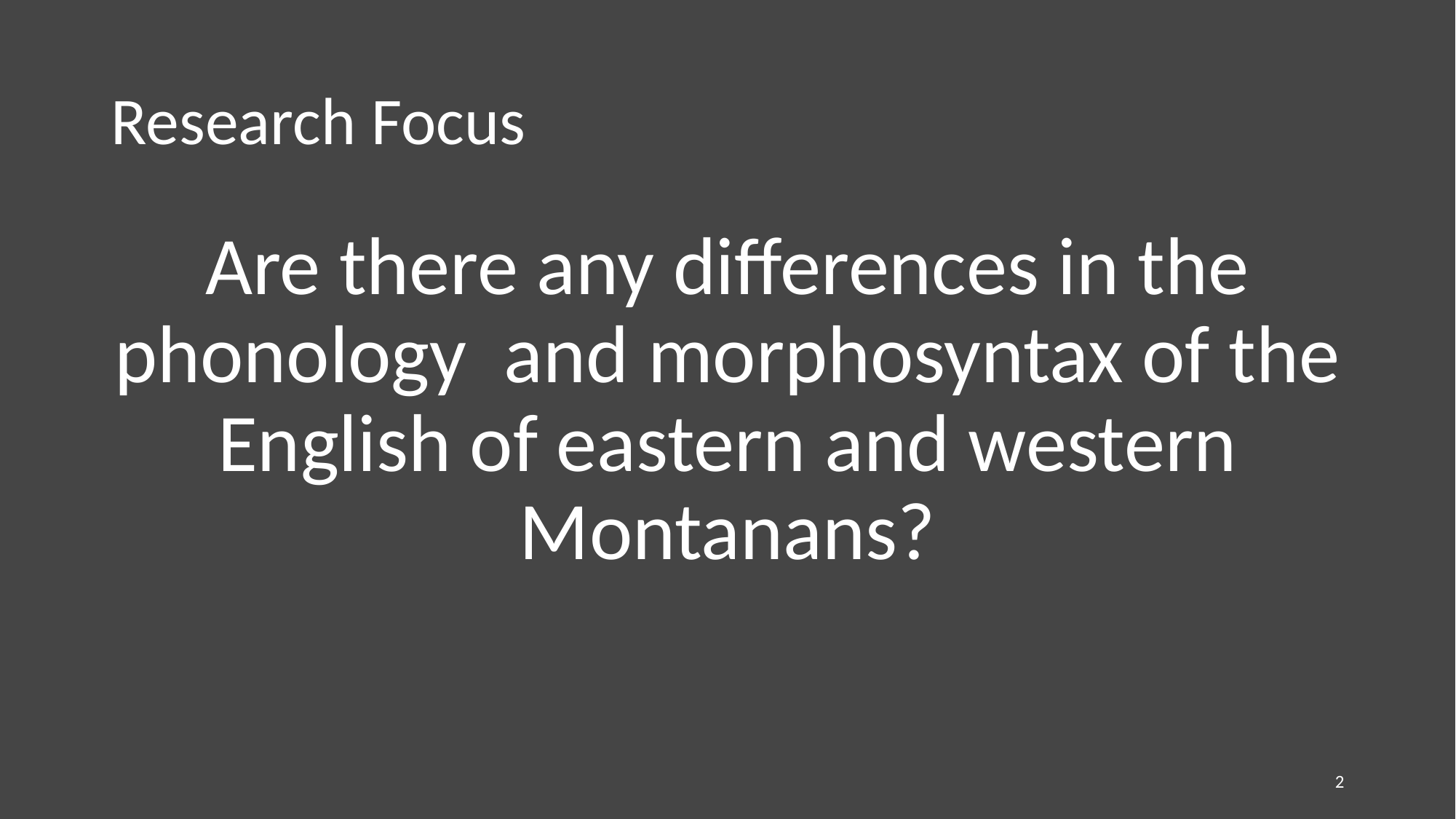

# Research Focus
Are there any differences in the phonology  and morphosyntax of the English of eastern and western Montanans?
2